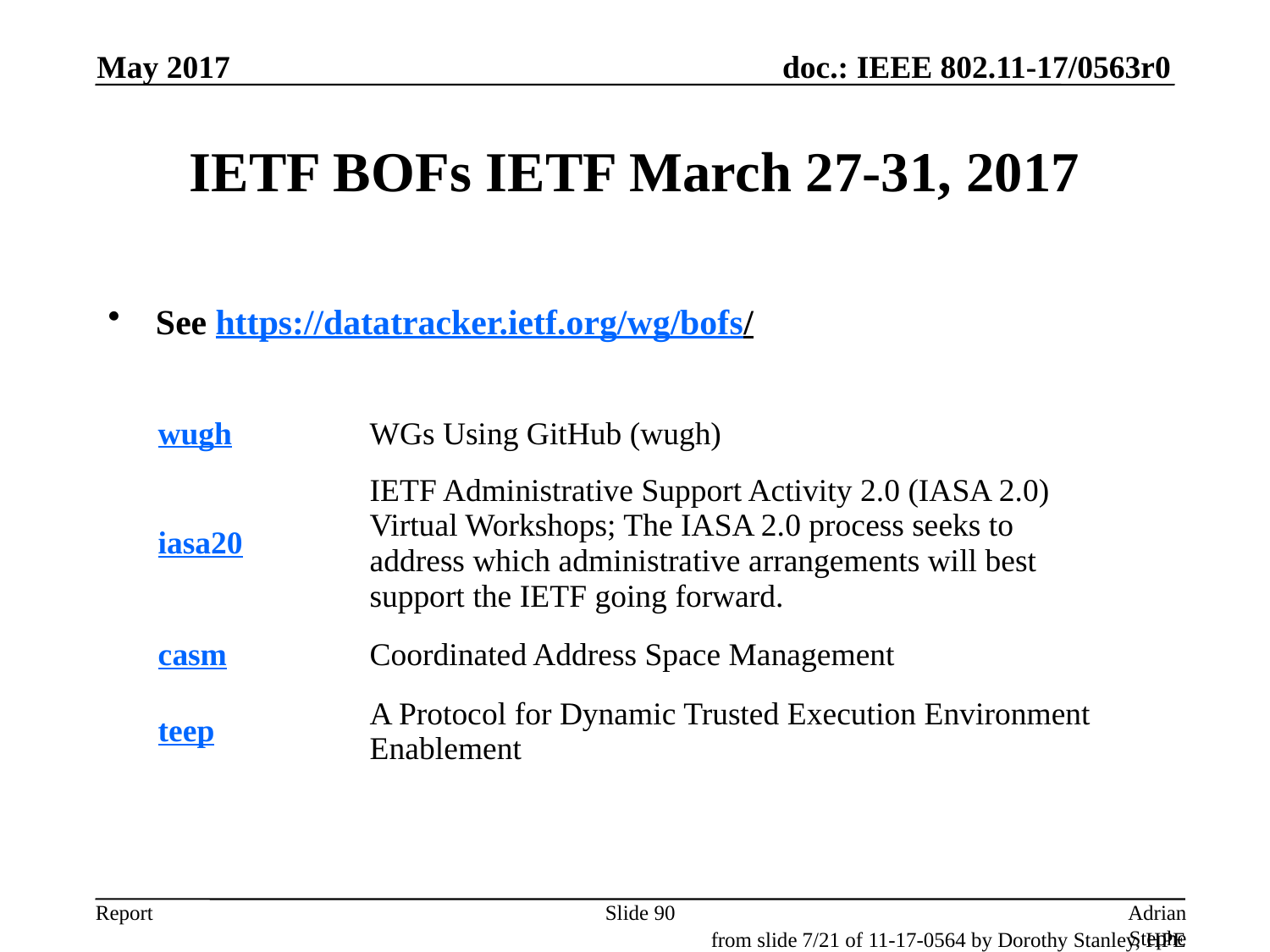

May 2017
# IETF BOFs IETF March 27-31, 2017

See https://datatracker.ietf.org/wg/bofs/

| wugh | WGs Using GitHub (wugh) |
| --- | --- |
| iasa20 | IETF Administrative Support Activity 2.0 (IASA 2.0) Virtual Workshops; The IASA 2.0 process seeks to address which administrative arrangements will best support the IETF going forward. |
| casm | Coordinated Address Space Management |
| teep | A Protocol for Dynamic Trusted Execution Environment Enablement |
Slide 90
Adrian Stephens, Intel Corporation
from slide 7/21 of 11-17-0564 by Dorothy Stanley, HPE